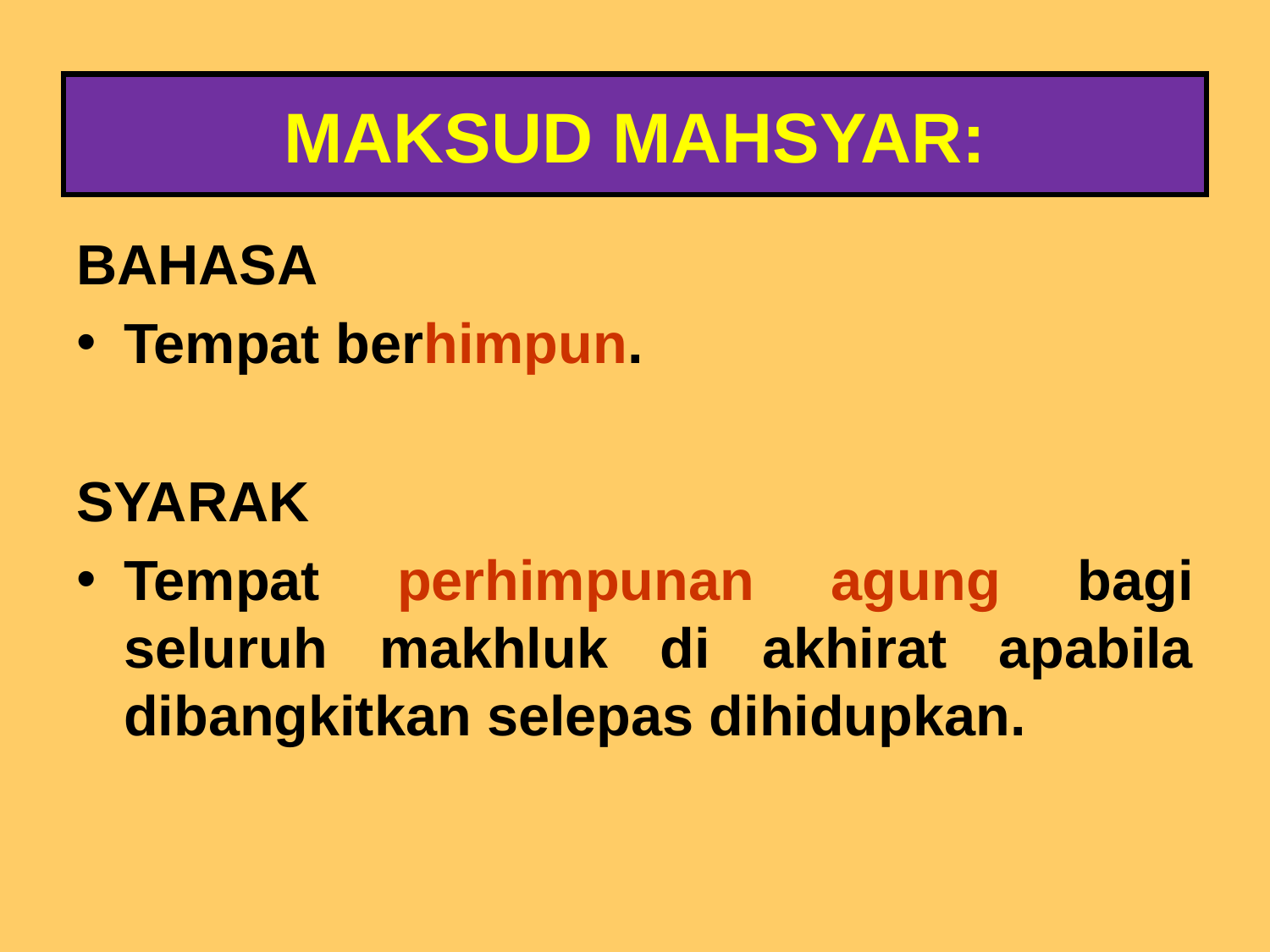

MAKSUD MAHSYAR:
BAHASA
Tempat berhimpun.

SYARAK
Tempat perhimpunan agung bagi seluruh makhluk di akhirat apabila dibangkitkan selepas dihidupkan.